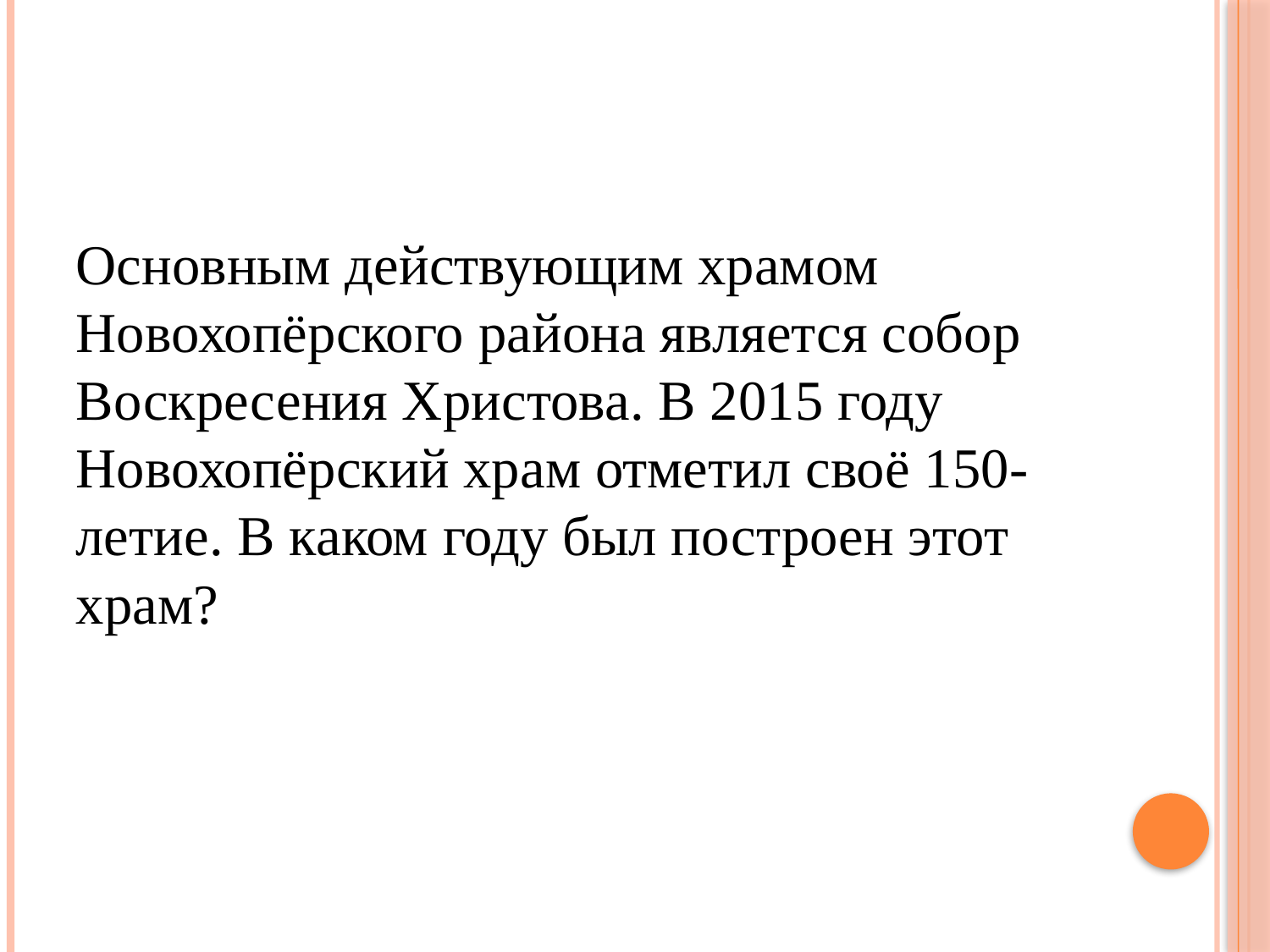

#
Основным действующим храмом Новохопёрского района является собор Воскресения Христова. В 2015 году Новохопёрский храм отметил своё 150-летие. В каком году был построен этот храм?